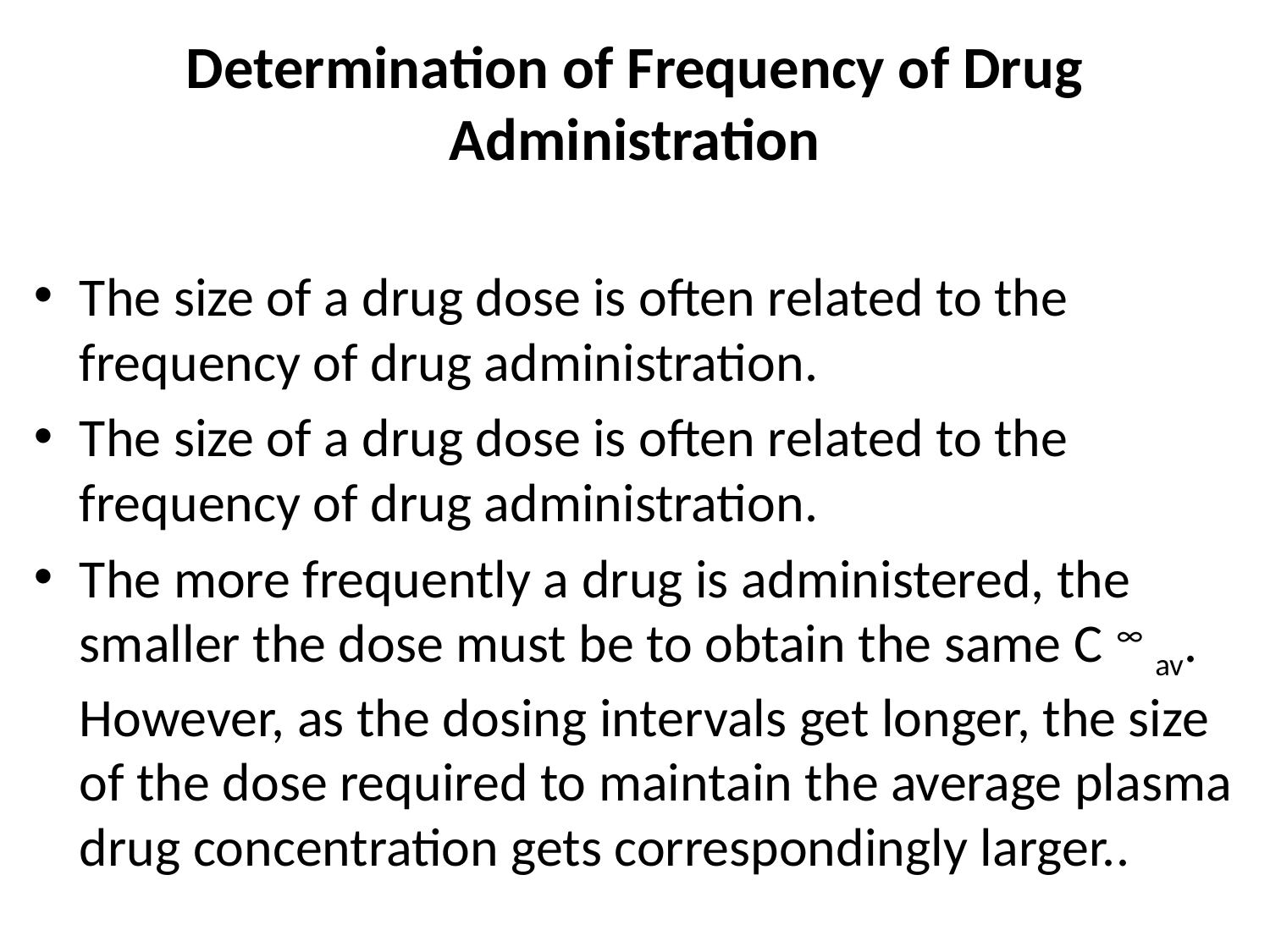

# Determination of Frequency of Drug Administration

The size of a drug dose is often related to the frequency of drug administration.
The size of a drug dose is often related to the frequency of drug administration.
The more frequently a drug is administered, the smaller the dose must be to obtain the same C ∞ av. However, as the dosing intervals get longer, the size of the dose required to maintain the average plasma drug concentration gets correspondingly larger..